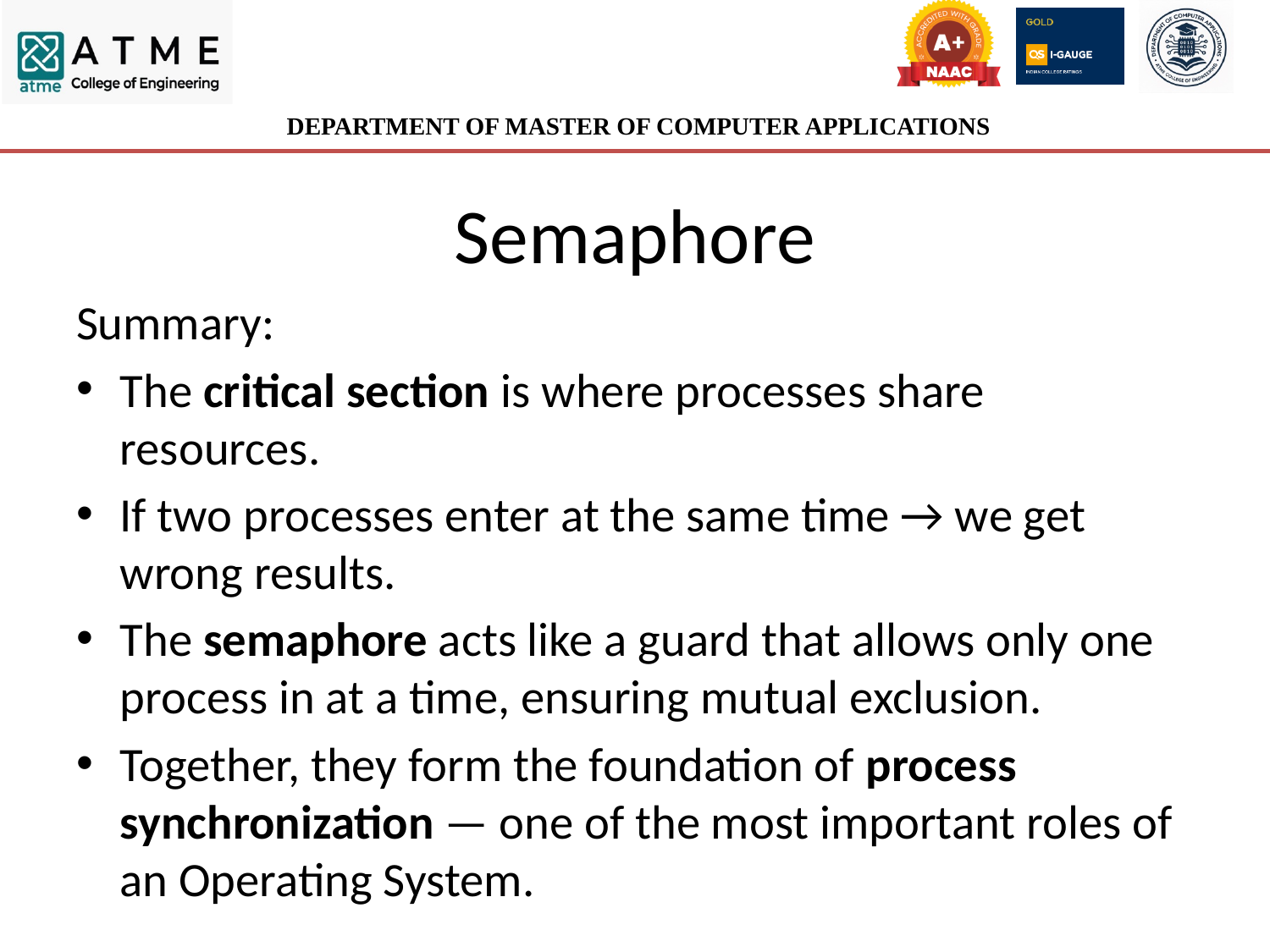

# Semaphore
Summary:
The critical section is where processes share resources.
If two processes enter at the same time → we get wrong results.
The semaphore acts like a guard that allows only one process in at a time, ensuring mutual exclusion.
Together, they form the foundation of process synchronization — one of the most important roles of an Operating System.